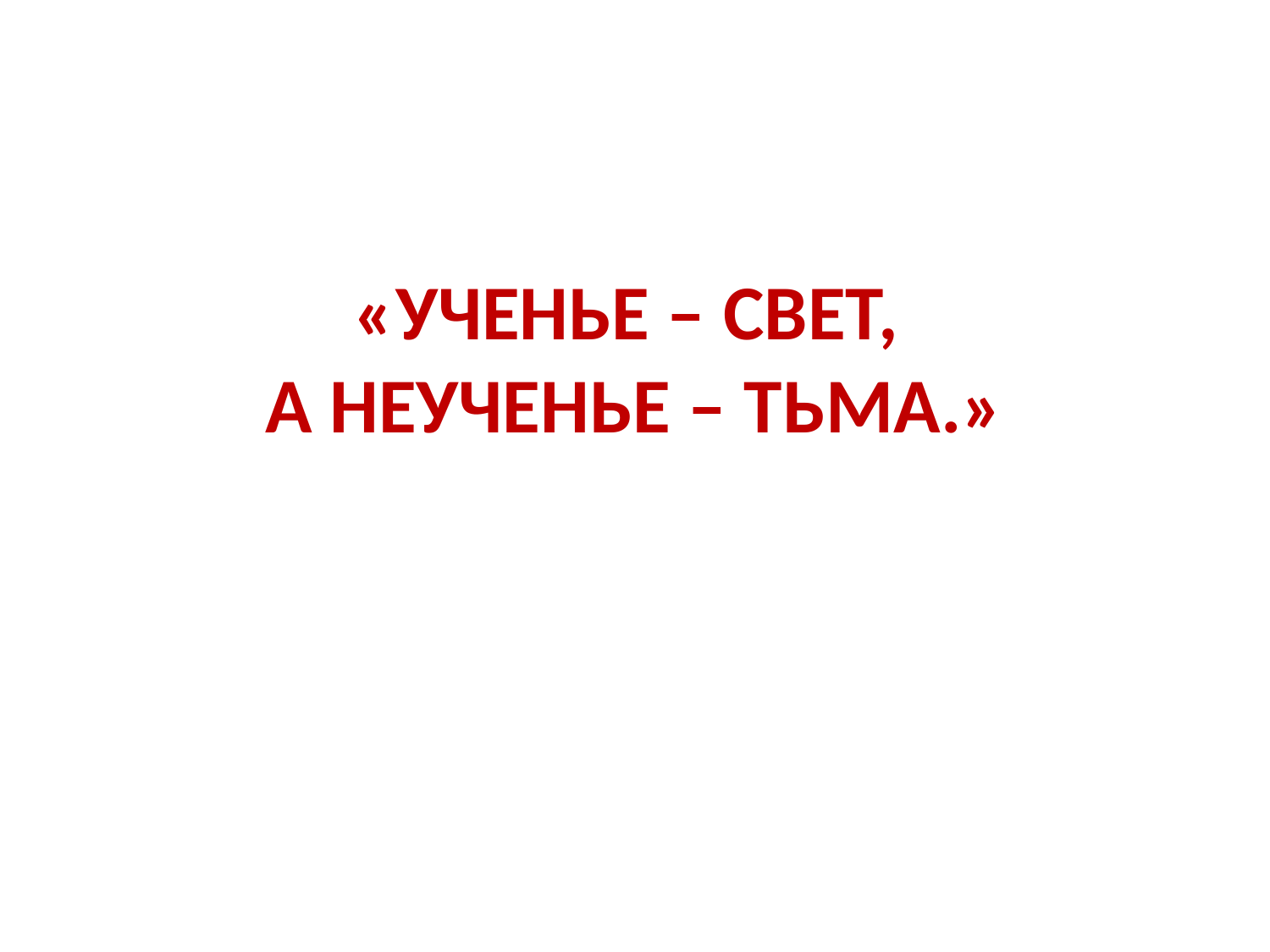

# «УЧЕНЬЕ – СВЕТ, А НЕУЧЕНЬЕ – ТЬМА.»